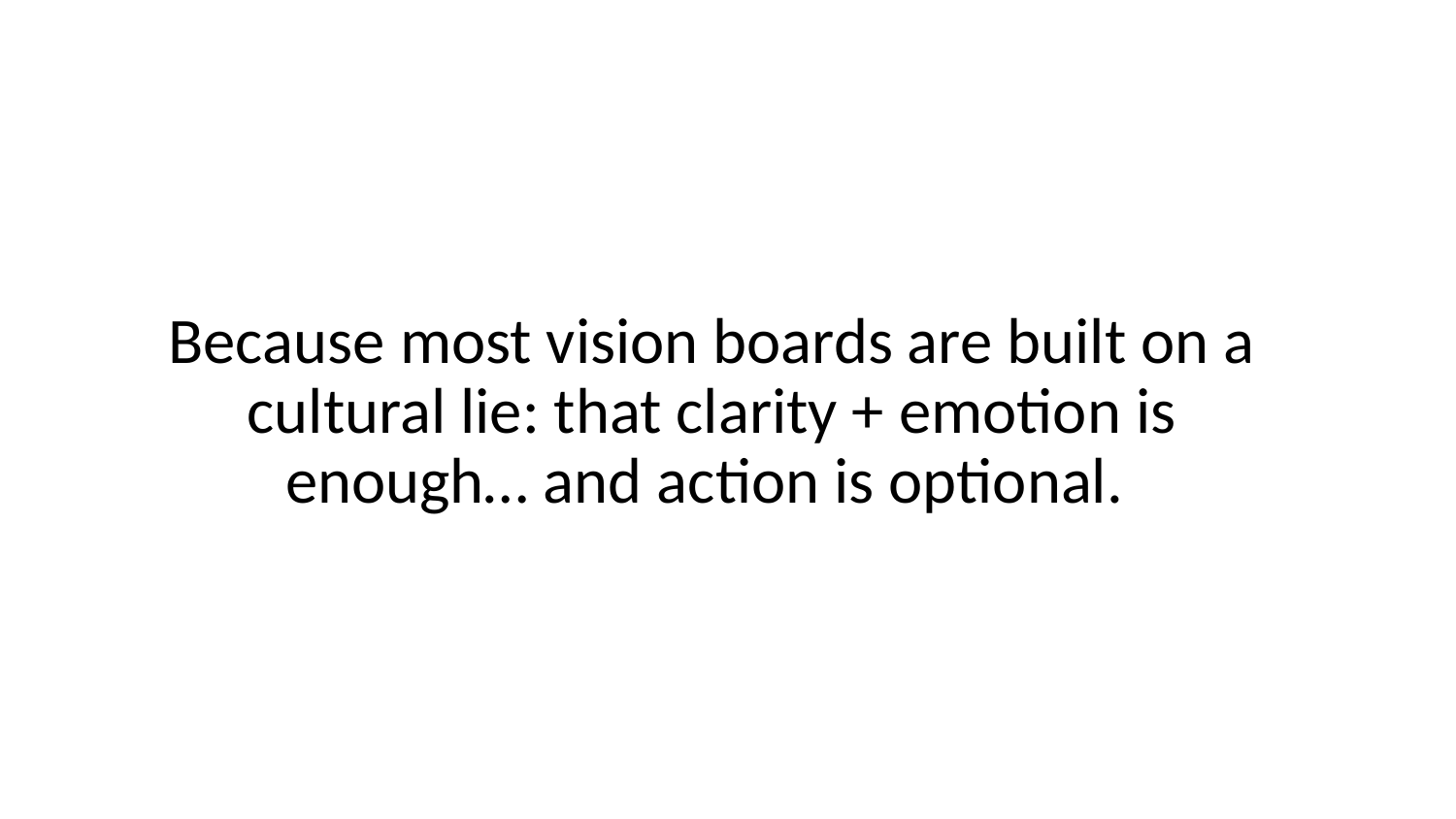

Because most vision boards are built on a cultural lie: that clarity + emotion is enough… and action is optional.